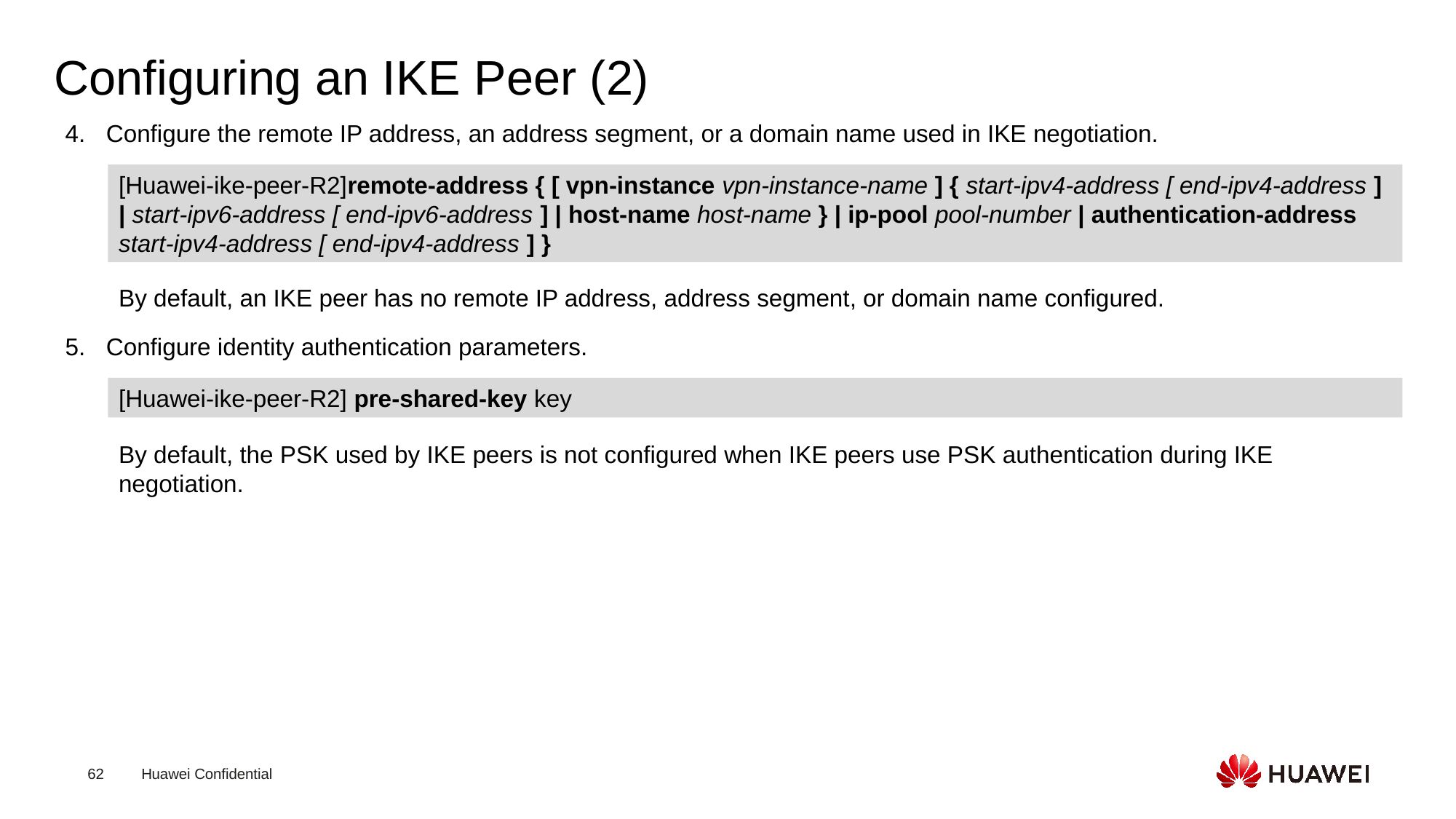

# Configuring an IKE Peer (2)
Configure the remote IP address, an address segment, or a domain name used in IKE negotiation.
[Huawei-ike-peer-R2]remote-address { [ vpn-instance vpn-instance-name ] { start-ipv4-address [ end-ipv4-address ] | start-ipv6-address [ end-ipv6-address ] | host-name host-name } | ip-pool pool-number | authentication-address start-ipv4-address [ end-ipv4-address ] }
By default, an IKE peer has no remote IP address, address segment, or domain name configured.
Configure identity authentication parameters.
[Huawei-ike-peer-R2] pre-shared-key key
By default, the PSK used by IKE peers is not configured when IKE peers use PSK authentication during IKE negotiation.